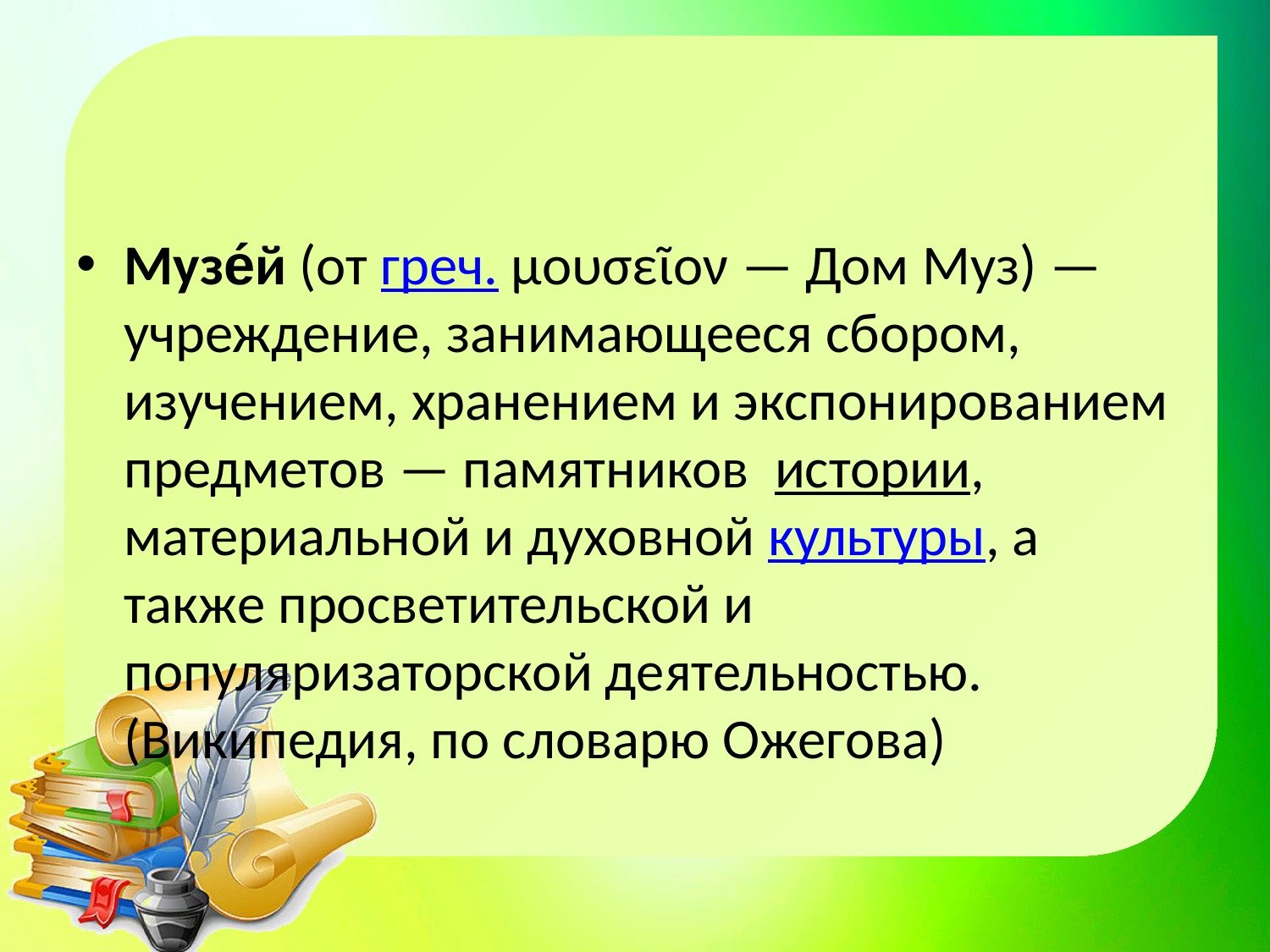

#
Музе́й (от греч. μουσεῖον — Дом Муз) — учреждение, занимающееся сбором, изучением, хранением и экспонированием предметов — памятников  истории, материальной и духовной культуры, а также просветительской и популяризаторской деятельностью. (Википедия, по словарю Ожегова)